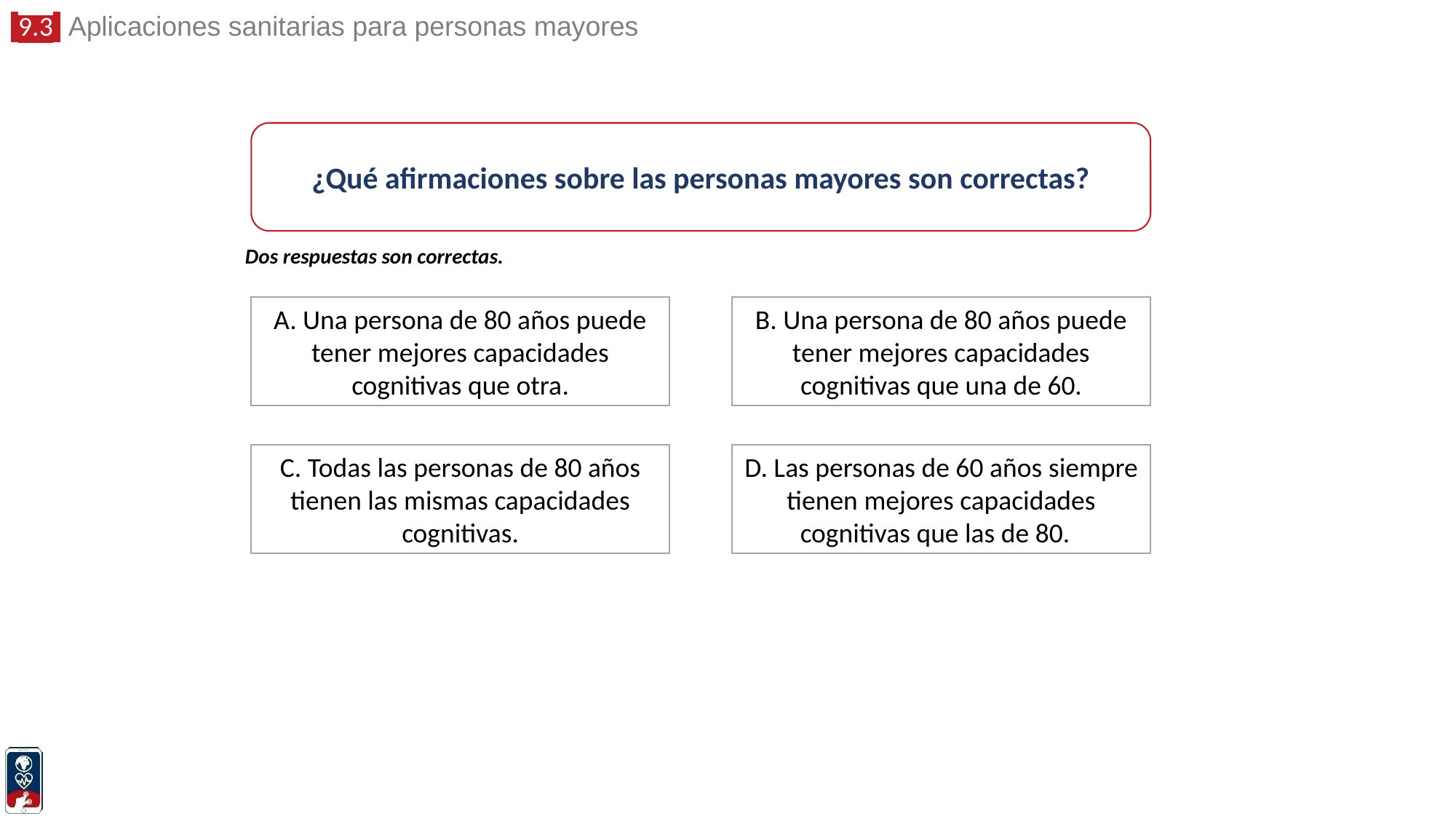

¿Qué afirmaciones sobre las personas mayores son correctas?
Dos respuestas son correctas.
A. Una persona de 80 años puede tener mejores capacidades cognitivas que otra.
B. Una persona de 80 años puede tener mejores capacidades cognitivas que una de 60.
D. Las personas de 60 años siempre tienen mejores capacidades cognitivas que las de 80.
C. Todas las personas de 80 años tienen las mismas capacidades cognitivas.